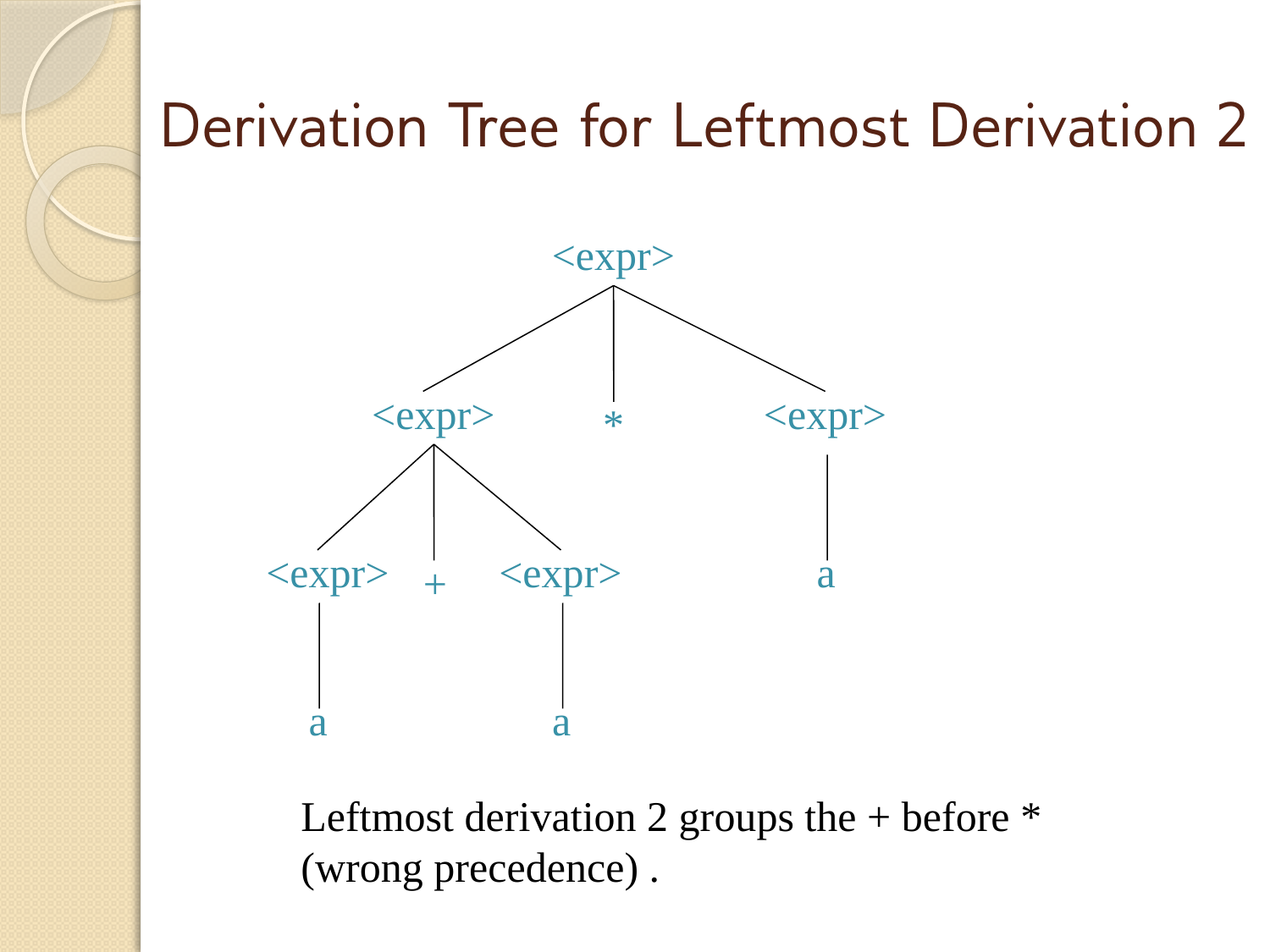

# Derivation Tree for Leftmost Derivation 2
<expr>

<expr>
<expr>
*

<expr>
<expr>
+

a

a

a
Leftmost derivation 2 groups the + before *
(wrong precedence) .